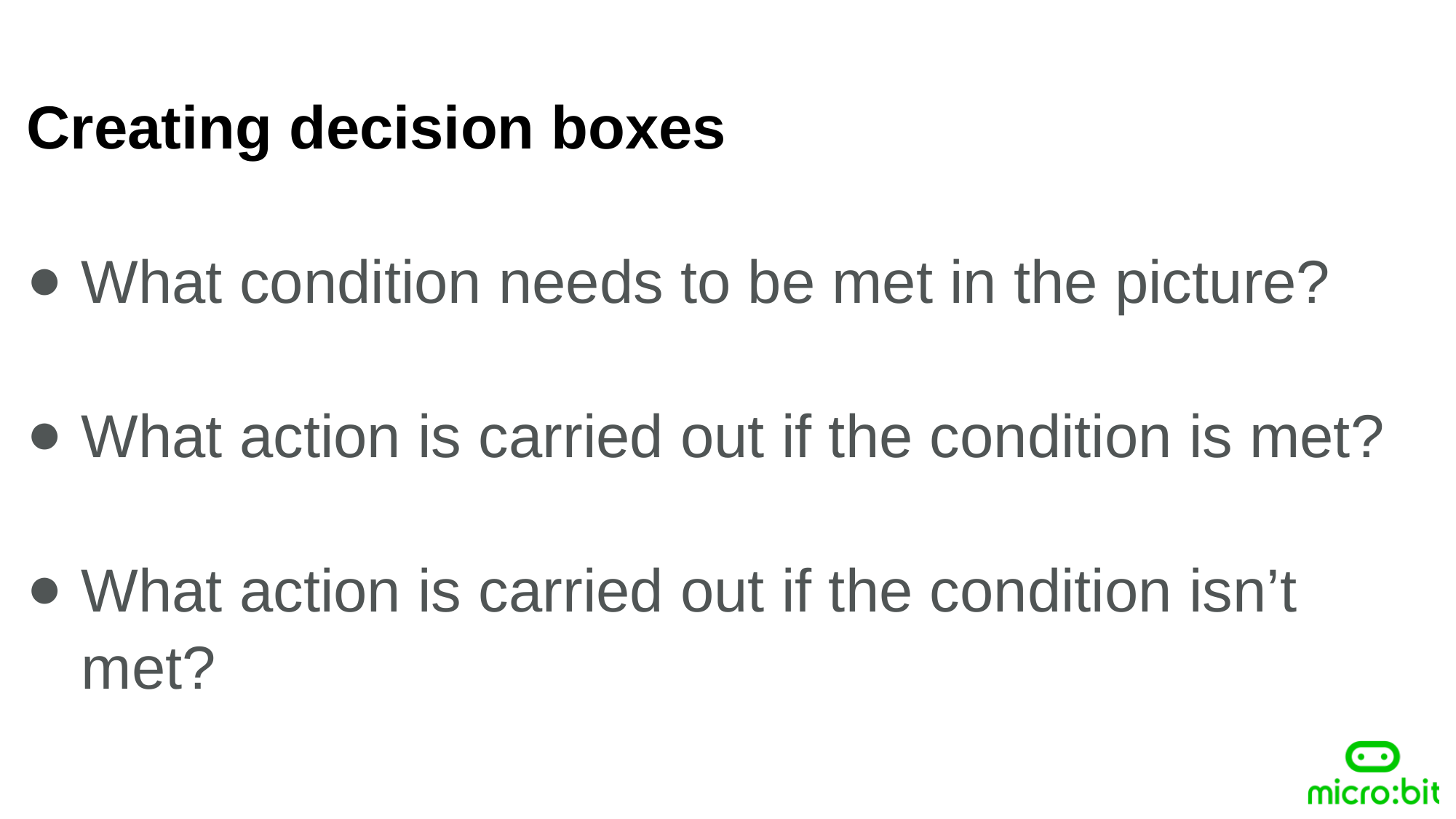

Creating decision boxes

What condition needs to be met in the picture?

What action is carried out if the condition is met?

What action is carried out if the condition isn’t met?